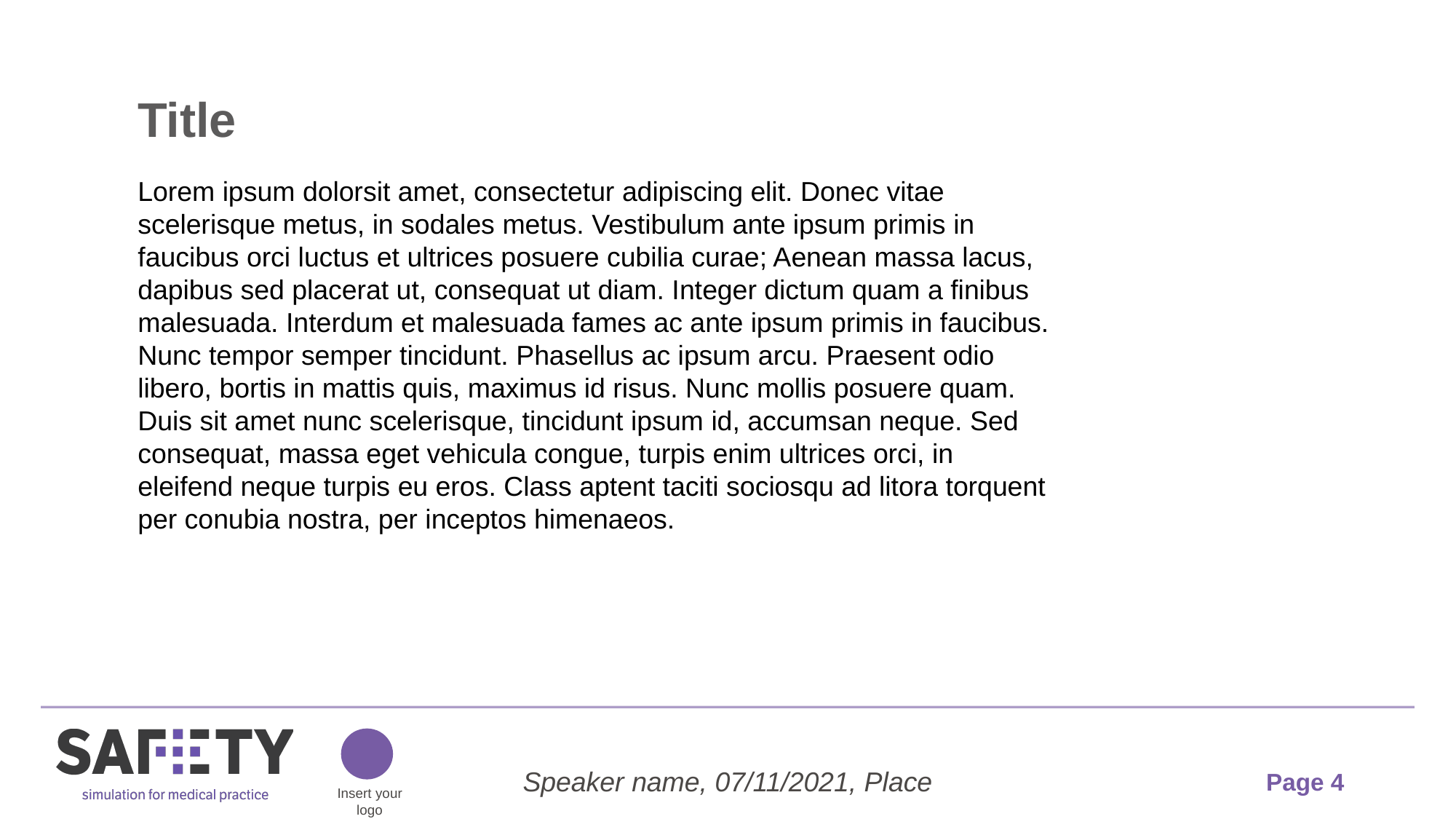

Title
Lorem ipsum dolorsit amet, consectetur adipiscing elit. Donec vitae scelerisque metus, in sodales metus. Vestibulum ante ipsum primis in faucibus orci luctus et ultrices posuere cubilia curae; Aenean massa lacus, dapibus sed placerat ut, consequat ut diam. Integer dictum quam a finibus malesuada. Interdum et malesuada fames ac ante ipsum primis in faucibus. Nunc tempor semper tincidunt. Phasellus ac ipsum arcu. Praesent odio libero, bortis in mattis quis, maximus id risus. Nunc mollis posuere quam. Duis sit amet nunc scelerisque, tincidunt ipsum id, accumsan neque. Sed consequat, massa eget vehicula congue, turpis enim ultrices orci, in eleifend neque turpis eu eros. Class aptent taciti sociosqu ad litora torquent per conubia nostra, per inceptos himenaeos.
Speaker name, 07/11/2021, Place
Page 4